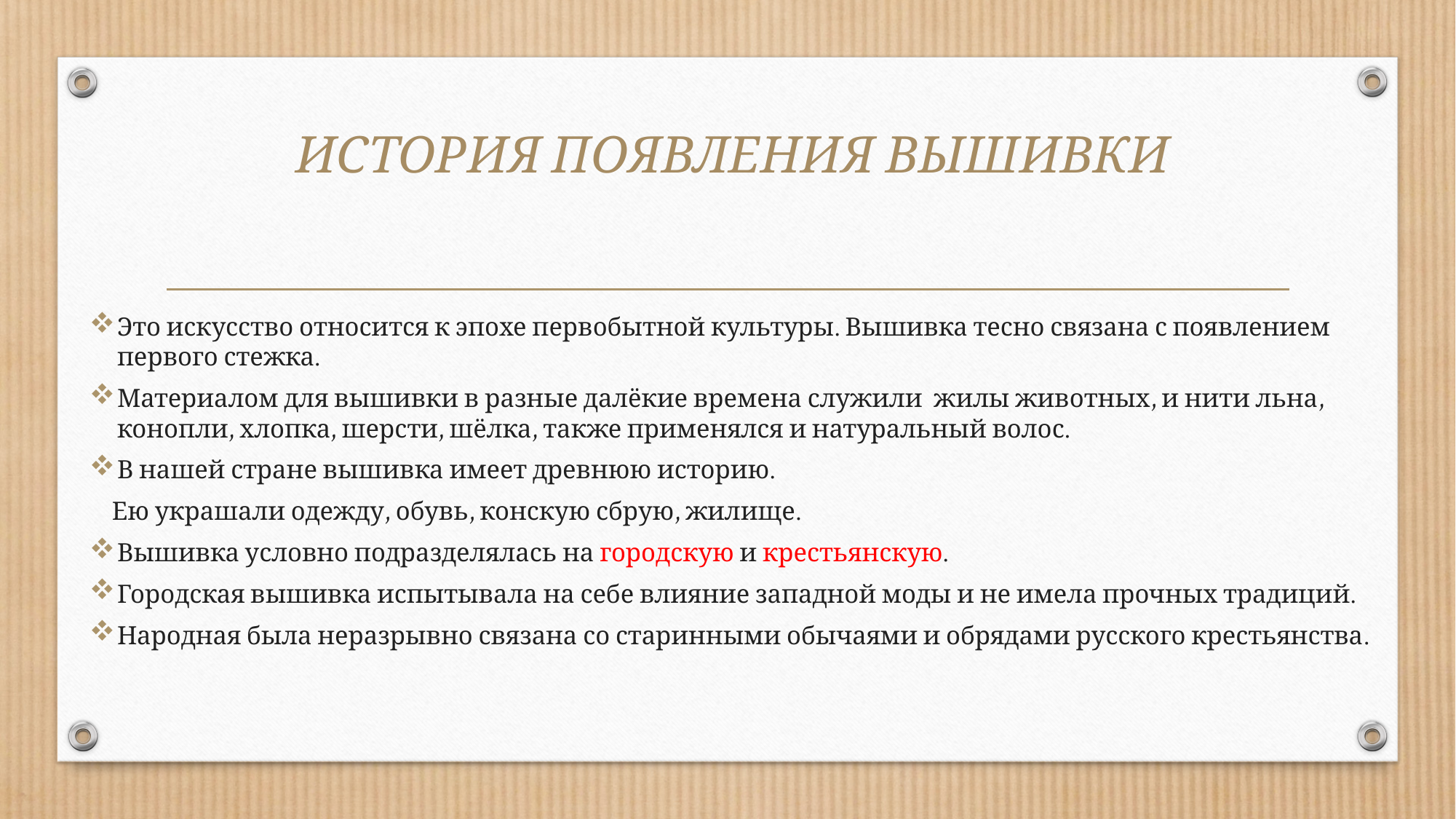

# История появления вышивки
Это искусство относится к эпохе первобытной культуры. Вышивка тесно связана с появлением первого стежка.
Материалом для вышивки в разные далёкие времена служили  жилы животных, и нити льна, конопли, хлопка, шерсти, шёлка, также применялся и натуральный волос.
В нашей стране вышивка имеет древнюю историю.
    Ею украшали одежду, обувь, конскую сбрую, жилище.
Вышивка условно подразделялась на городскую и крестьянскую.
Городская вышивка испытывала на себе влияние западной моды и не имела прочных традиций.
Народная была неразрывно связана со старинными обычаями и обрядами русского крестьянства.